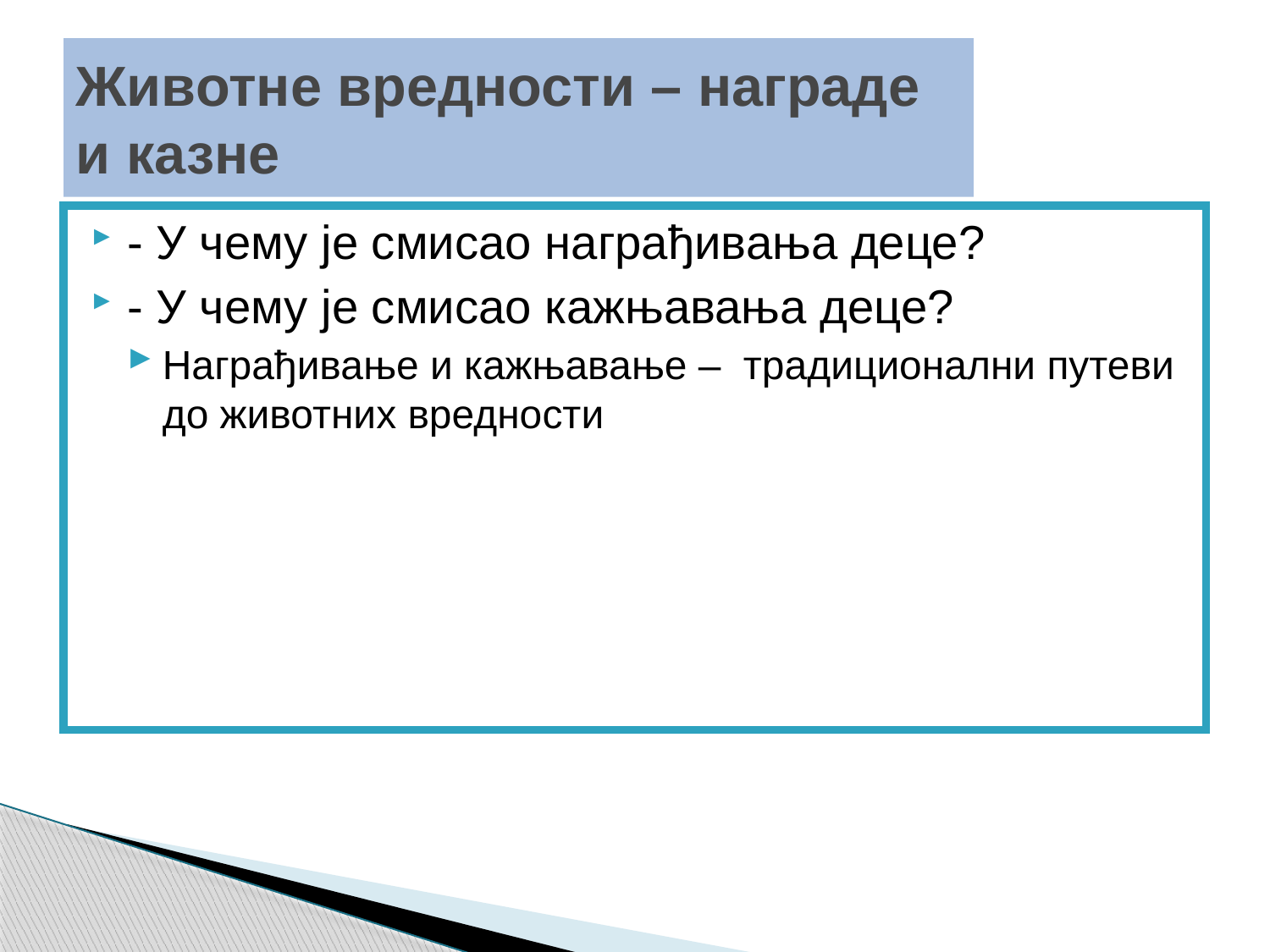

# Животне вредности – награде и казне
- У чему је смисао награђивања деце?
- У чему је смисао кажњавања деце?
Награђивање и кажњавање –  традиционални путеви до животних вредности